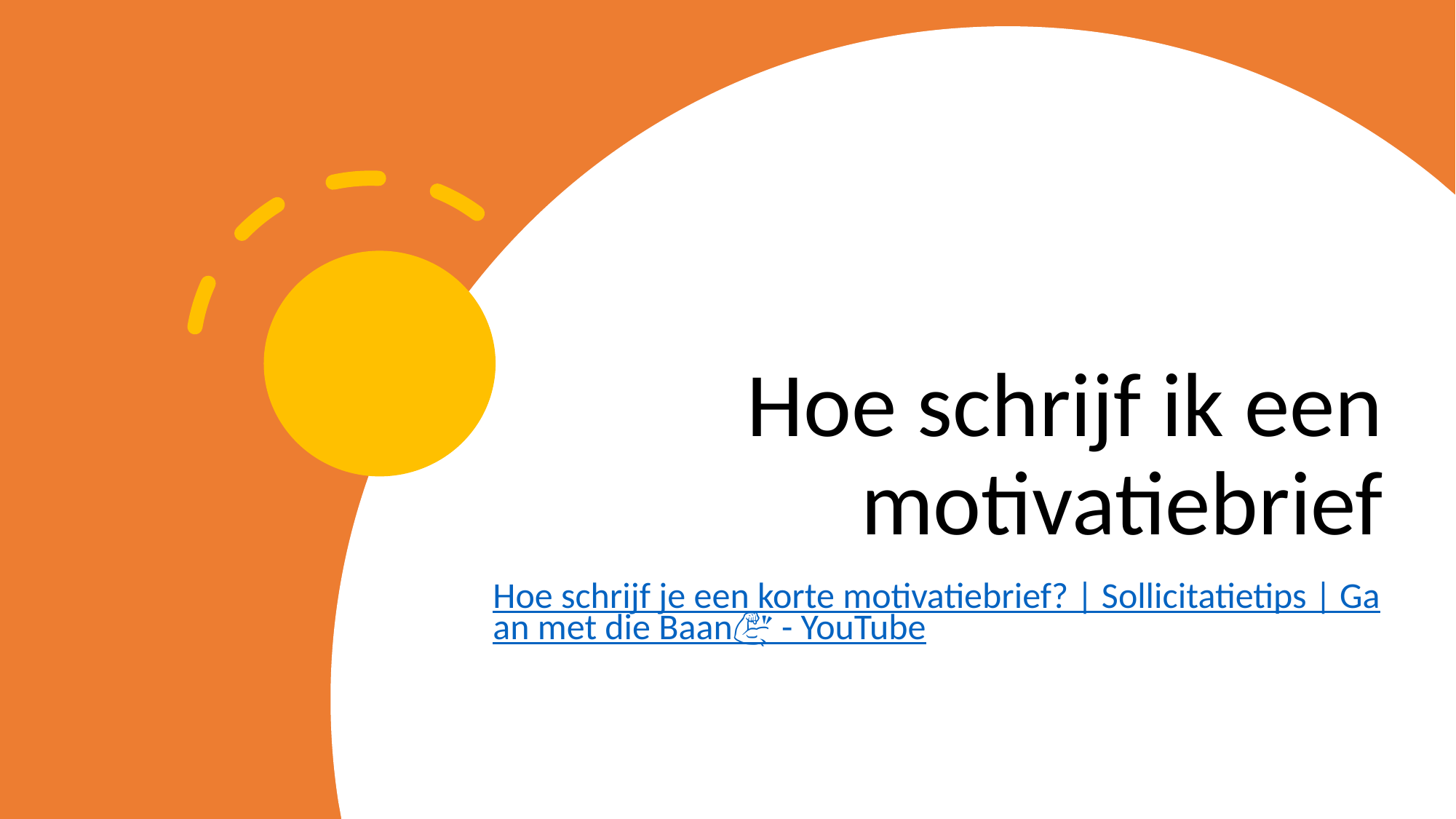

# Hoe schrijf ik een motivatiebrief

Hoe schrijf je een korte motivatiebrief? | Sollicitatietips | Gaan met die Baan💪 - YouTube